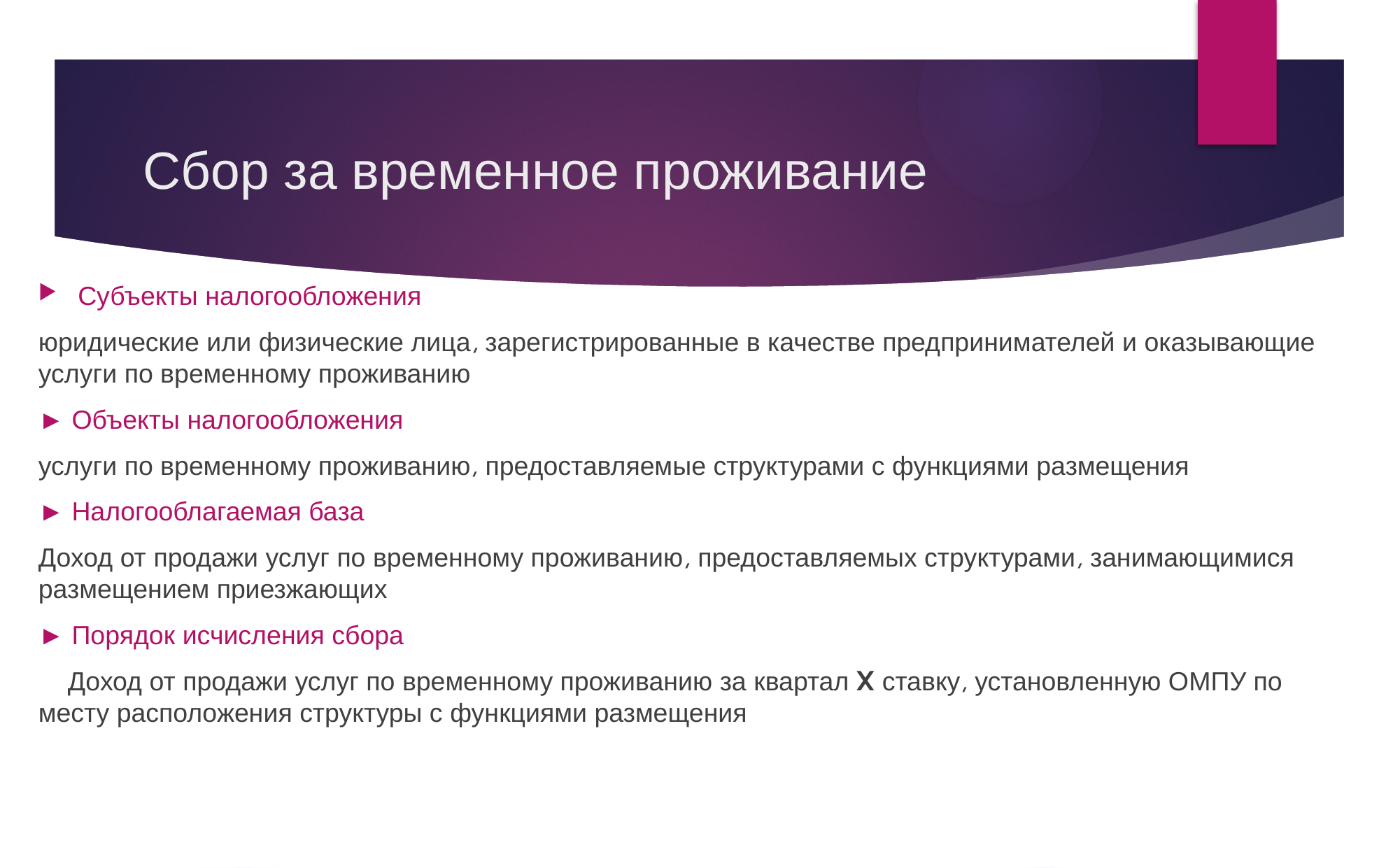

# Сбор за временное проживание
Субъекты налогообложения
юридические или физические лица, зарегистрированные в качестве предпринимателей и оказывающие услуги по временному проживанию
► Объекты налогообложения
услуги по временному проживанию, предоставляемые структурами с функциями размещения
► Налогооблагаемая база
Доход от продажи услуг по временному проживанию, предоставляемых структурами, занимающимися размещением приезжающих
► Порядок исчисления сбора
    Доход от продажи услуг по временному проживанию за квартал X ставку, установленную ОМПУ по месту расположения структуры с функциями размещения